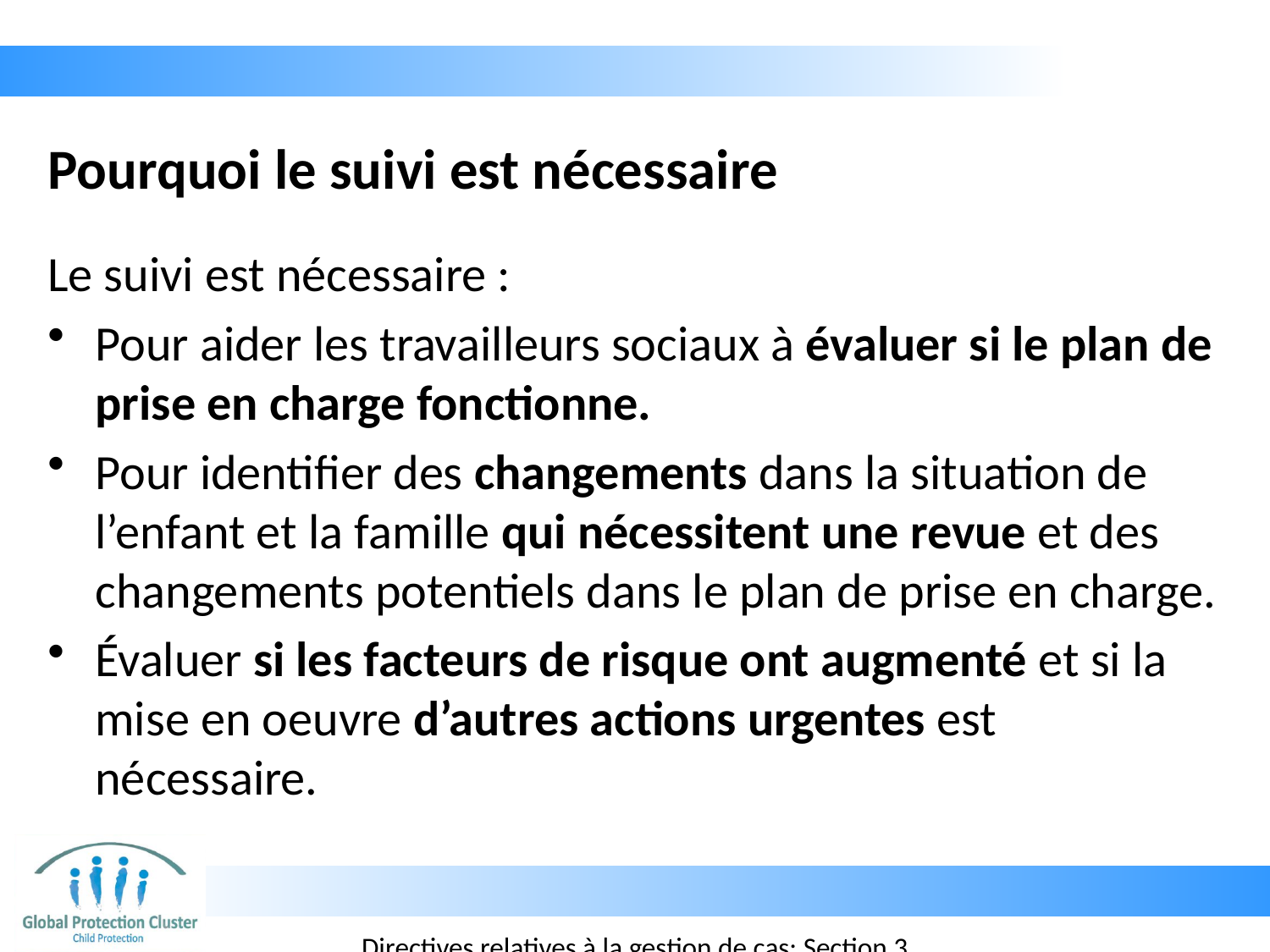

# Pourquoi le suivi est nécessaire
Le suivi est nécessaire :
Pour aider les travailleurs sociaux à évaluer si le plan de prise en charge fonctionne.
Pour identifier des changements dans la situation de l’enfant et la famille qui nécessitent une revue et des changements potentiels dans le plan de prise en charge.
Évaluer si les facteurs de risque ont augmenté et si la mise en oeuvre d’autres actions urgentes est nécessaire.

Directives relatives à la gestion de cas: Section 3